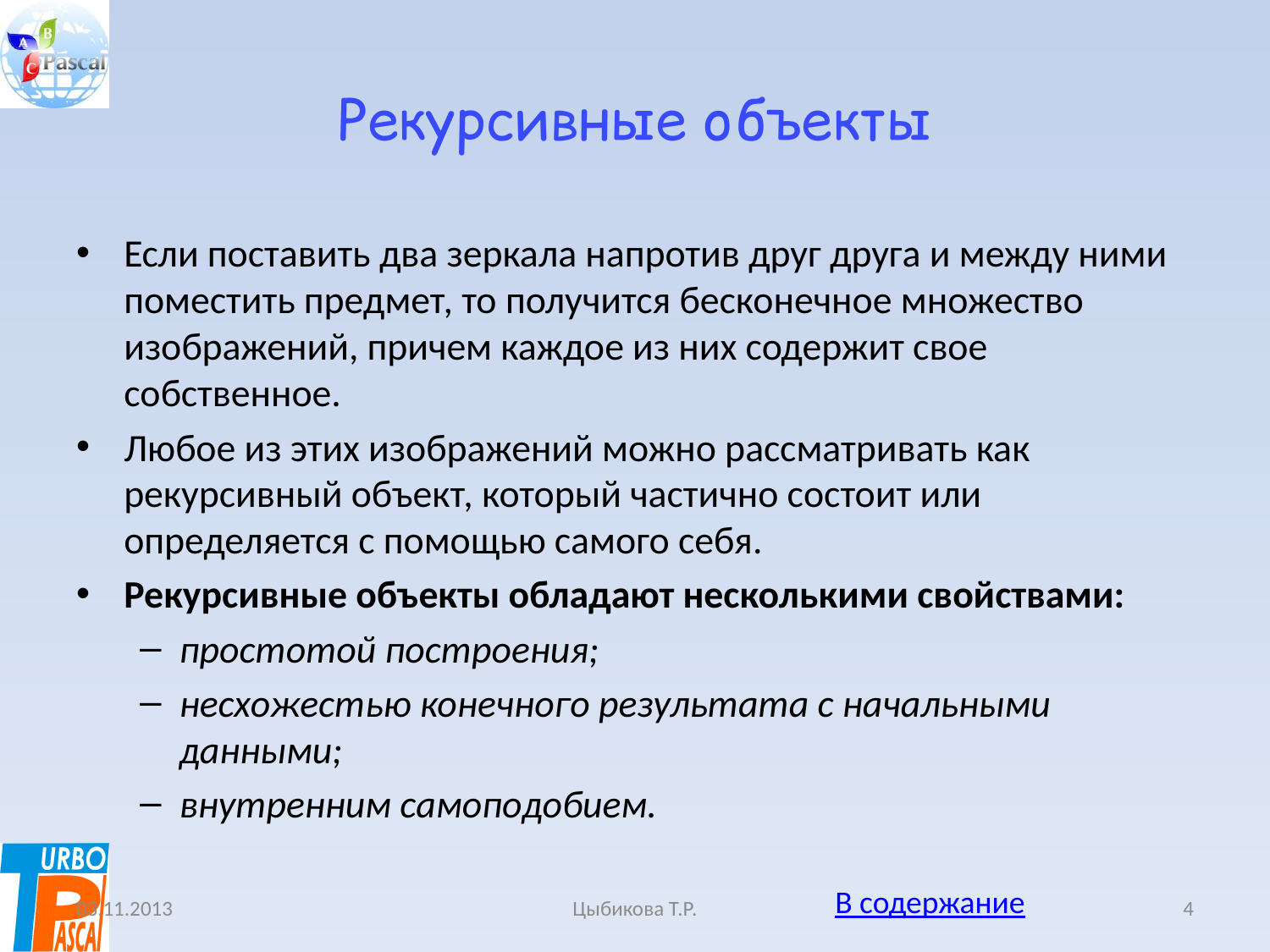

# Рекурсивные объекты
Если поставить два зеркала напротив друг друга и между ними поместить предмет, то получится бесконечное множество изображений, причем каждое из них содержит свое собственное.
Любое из этих изображений можно рассматривать как рекурсивный объект, который частично состоит или определяется с помощью самого себя.
Рекурсивные объекты обладают несколькими свойствами:
простотой построения;
несхожестью конечного результата с начальными данными;
внутренним самоподобием.

В содержание
03.11.2013
Цыбикова Т.Р.
4